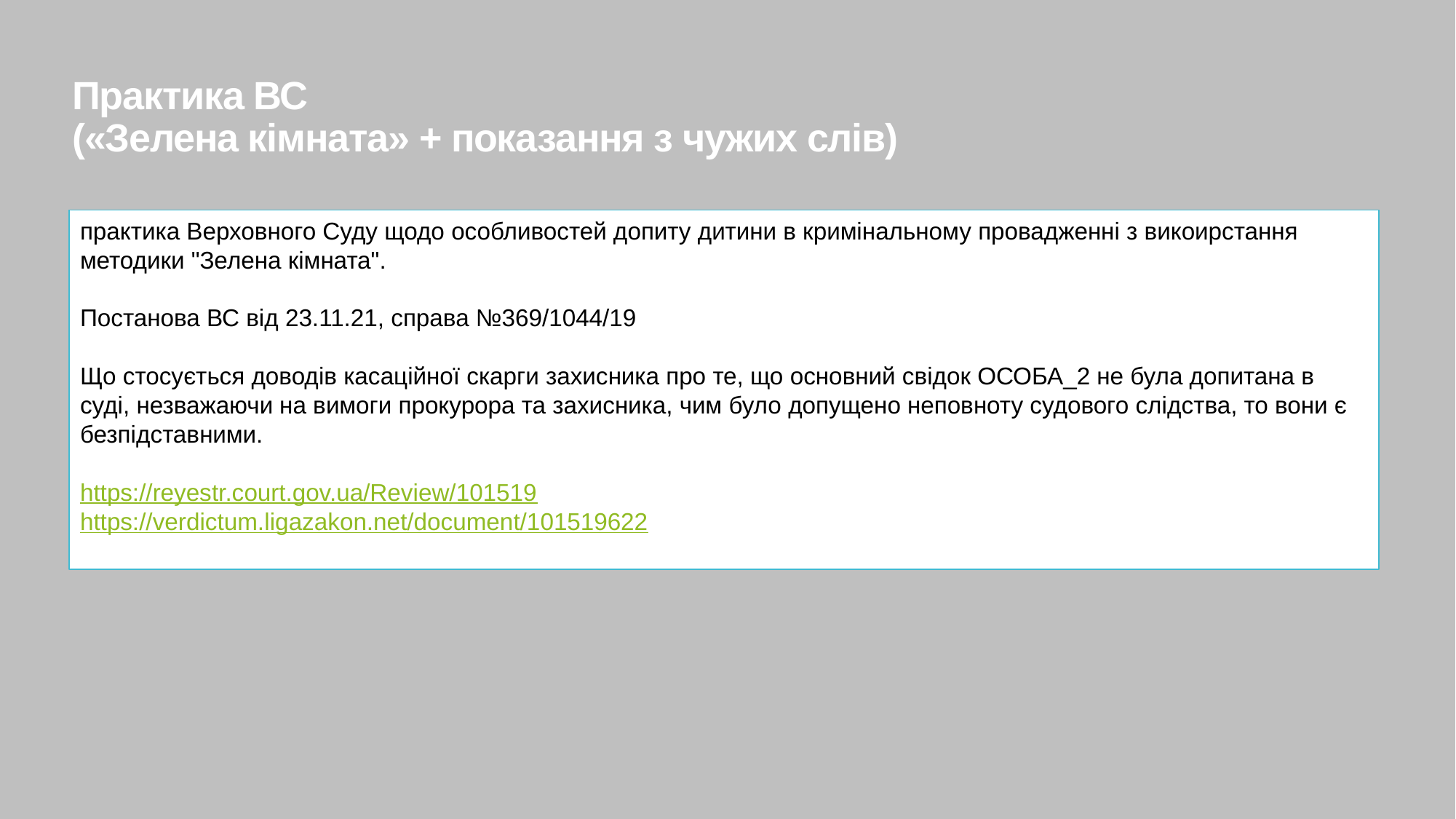

Практика ВС
(«Зелена кімната» + показання з чужих слів)
практика Верховного Суду щодо особливостей допиту дитини в кримінальному провадженні з викоирстання методики "Зелена кімната".

Постанова ВС від 23.11.21, справа №369/1044/19

Що стосується доводів касаційної скарги захисника про те, що основний свідок ОСОБА_2 не була допитана в суді, незважаючи на вимоги прокурора та захисника, чим було допущено неповноту судового слідства, то вони є безпідставними.

https://reyestr.court.gov.ua/Review/101519
https://verdictum.ligazakon.net/document/101519622